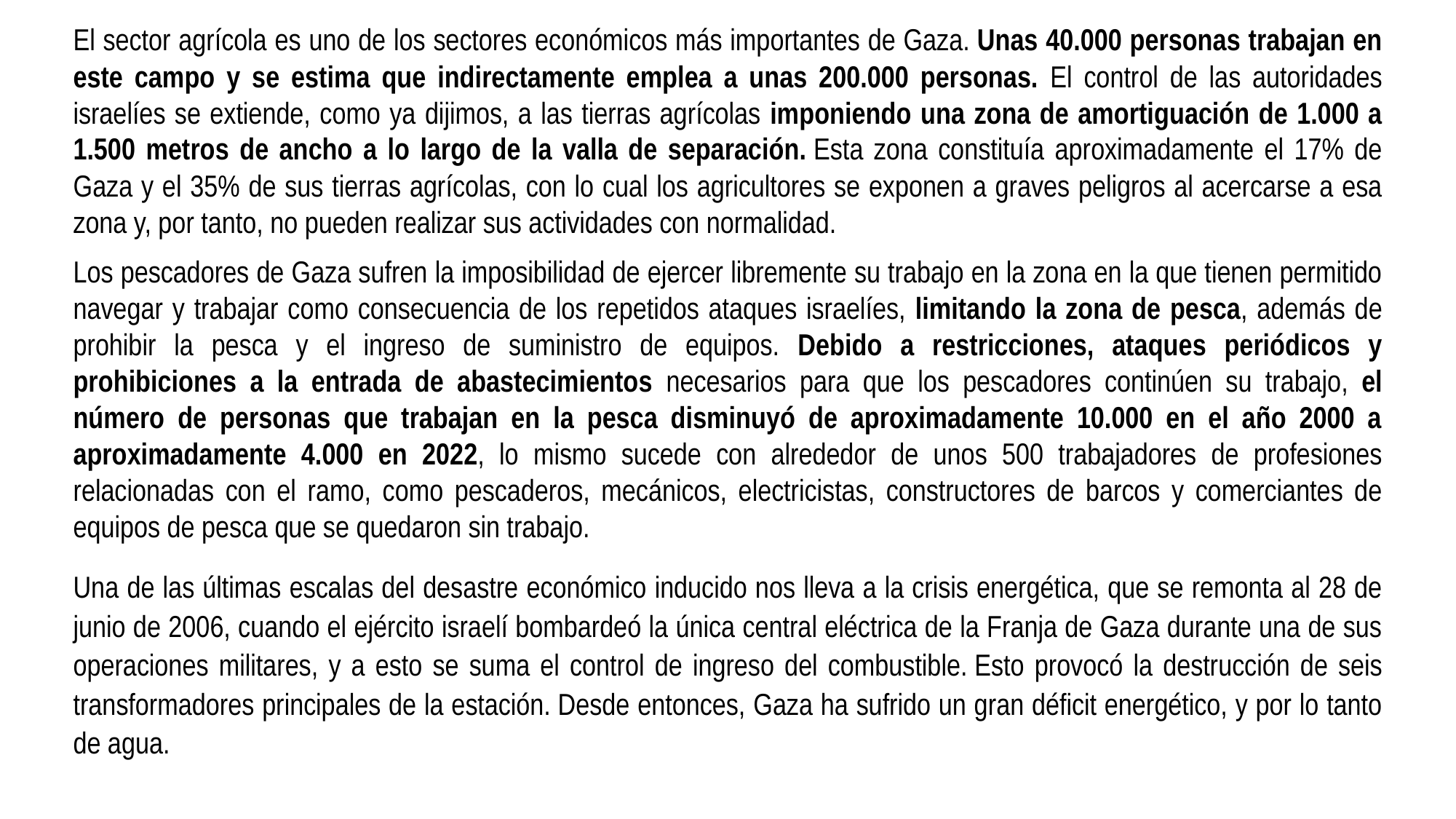

El sector agrícola es uno de los sectores económicos más importantes de Gaza. Unas 40.000 personas trabajan en este campo y se estima que indirectamente emplea a unas 200.000 personas. El control de las autoridades israelíes se extiende, como ya dijimos, a las tierras agrícolas imponiendo una zona de amortiguación de 1.000 a 1.500 metros de ancho a lo largo de la valla de separación. Esta zona constituía aproximadamente el 17% de Gaza y el 35% de sus tierras agrícolas, con lo cual los agricultores se exponen a graves peligros al acercarse a esa zona y, por tanto, no pueden realizar sus actividades con normalidad.
Los pescadores de Gaza sufren la imposibilidad de ejercer libremente su trabajo en la zona en la que tienen permitido navegar y trabajar como consecuencia de los repetidos ataques israelíes, limitando la zona de pesca, además de prohibir la pesca y el ingreso de suministro de equipos. Debido a restricciones, ataques periódicos y prohibiciones a la entrada de abastecimientos necesarios para que los pescadores continúen su trabajo, el número de personas que trabajan en la pesca disminuyó de aproximadamente 10.000 en el año 2000 a aproximadamente 4.000 en 2022, lo mismo sucede con alrededor de unos 500 trabajadores de profesiones relacionadas con el ramo, como pescaderos, mecánicos, electricistas, constructores de barcos y comerciantes de equipos de pesca que se quedaron sin trabajo.
Una de las últimas escalas del desastre económico inducido nos lleva a la crisis energética, que se remonta al 28 de junio de 2006, cuando el ejército israelí bombardeó la única central eléctrica de la Franja de Gaza durante una de sus operaciones militares, y a esto se suma el control de ingreso del combustible. Esto provocó la destrucción de seis transformadores principales de la estación. Desde entonces, Gaza ha sufrido un gran déficit energético, y por lo tanto de agua.